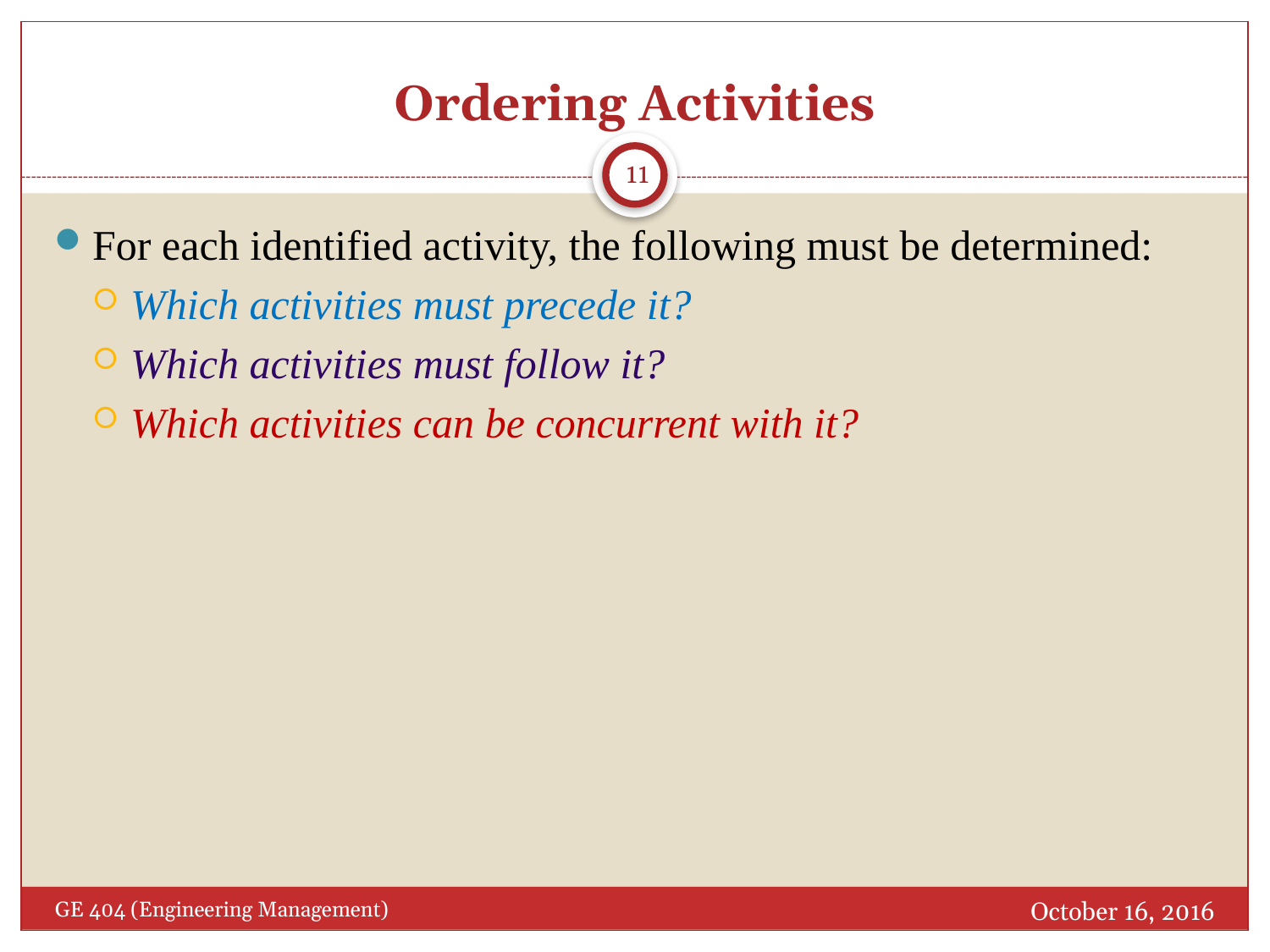

# Ordering Activities
11
For each identified activity, the following must be determined:
Which activities must precede it?
Which activities must follow it?
Which activities can be concurrent with it?

October 16, 2016
GE 404 (Engineering Management)